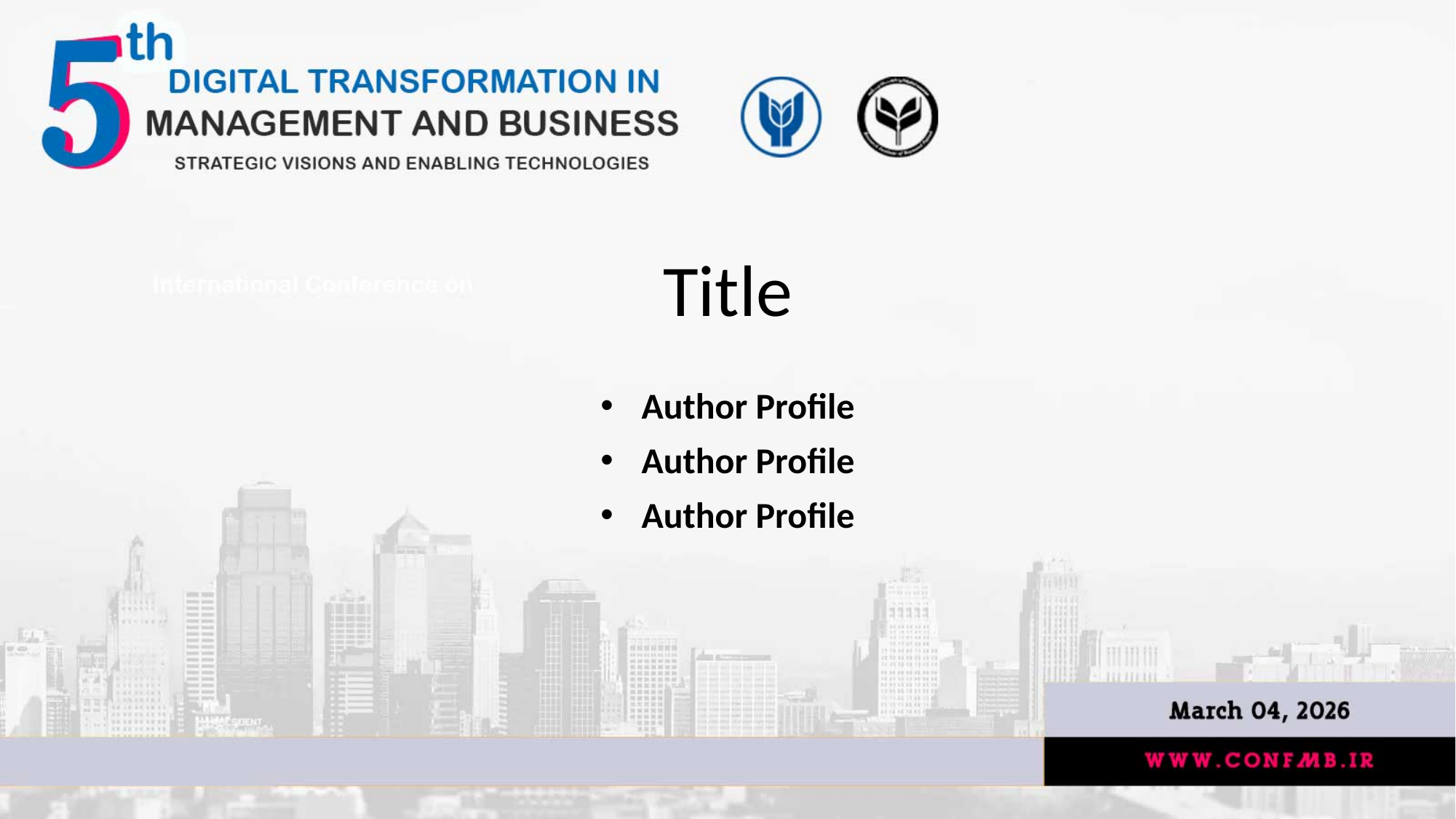

# Title
Author Profile
Author Profile
Author Profile